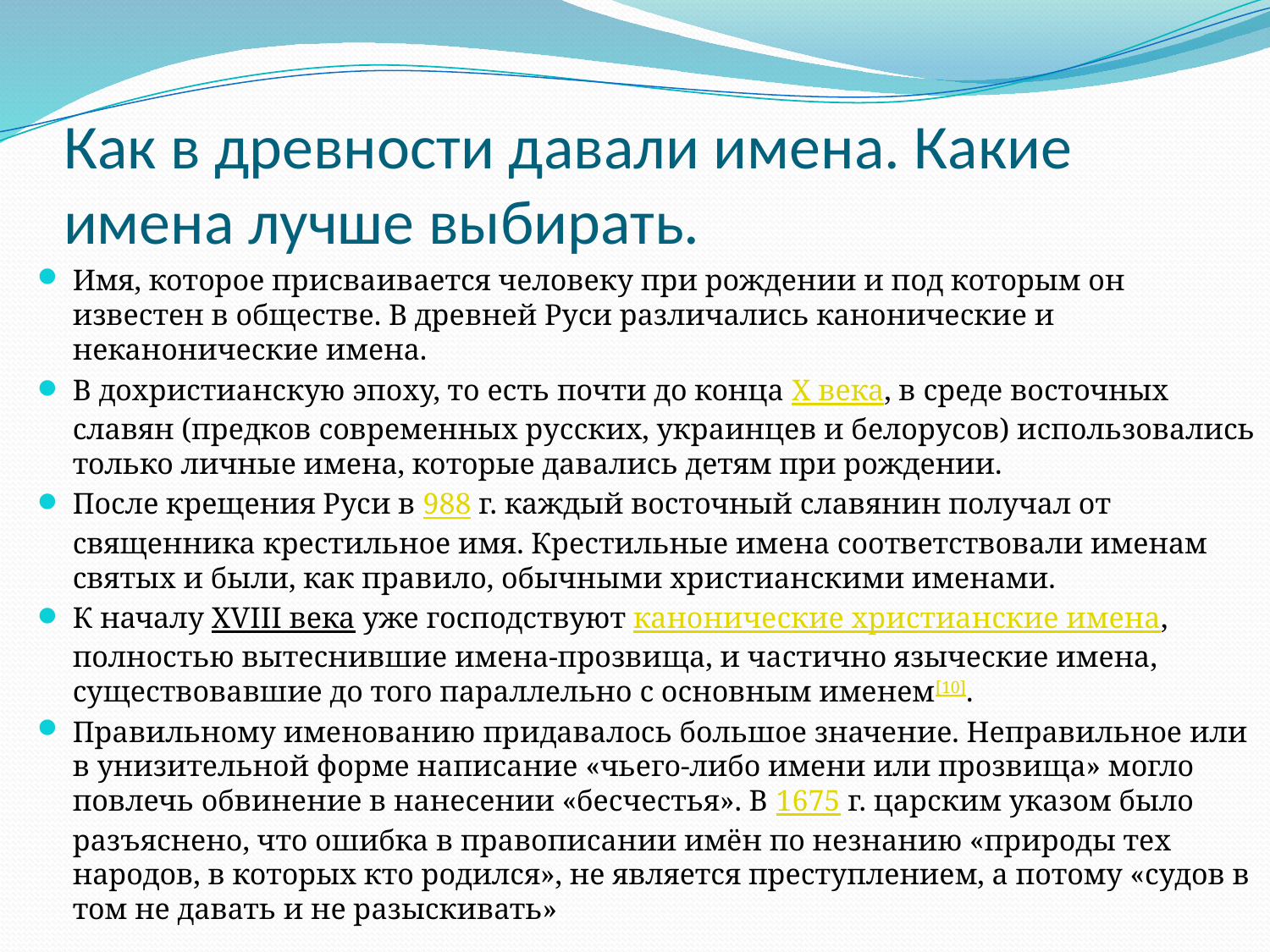

# Как в древности давали имена. Какие имена лучше выбирать.
Имя, которое присваивается человеку при рождении и под которым он известен в обществе. В древней Руси различались канонические и неканонические имена.
В дохристианскую эпоху, то есть почти до конца X века, в среде восточных славян (предков современных русских, украинцев и белорусов) использовались только личные имена, которые давались детям при рождении.
После крещения Руси в 988 г. каждый восточный славянин получал от священника крестильное имя. Крестильные имена соответствовали именам святых и были, как правило, обычными христианскими именами.
К началу XVIII века уже господствуют канонические христианские имена, полностью вытеснившие имена-прозвища, и частично языческие имена, существовавшие до того параллельно с основным именем[10].
Правильному именованию придавалось большое значение. Неправильное или в унизительной форме написание «чьего-либо имени или прозвища» могло повлечь обвинение в нанесении «бесчестья». В 1675 г. царским указом было разъяснено, что ошибка в правописании имён по незнанию «природы тех народов, в которых кто родился», не является преступлением, а потому «судов в том не давать и не разыскивать»